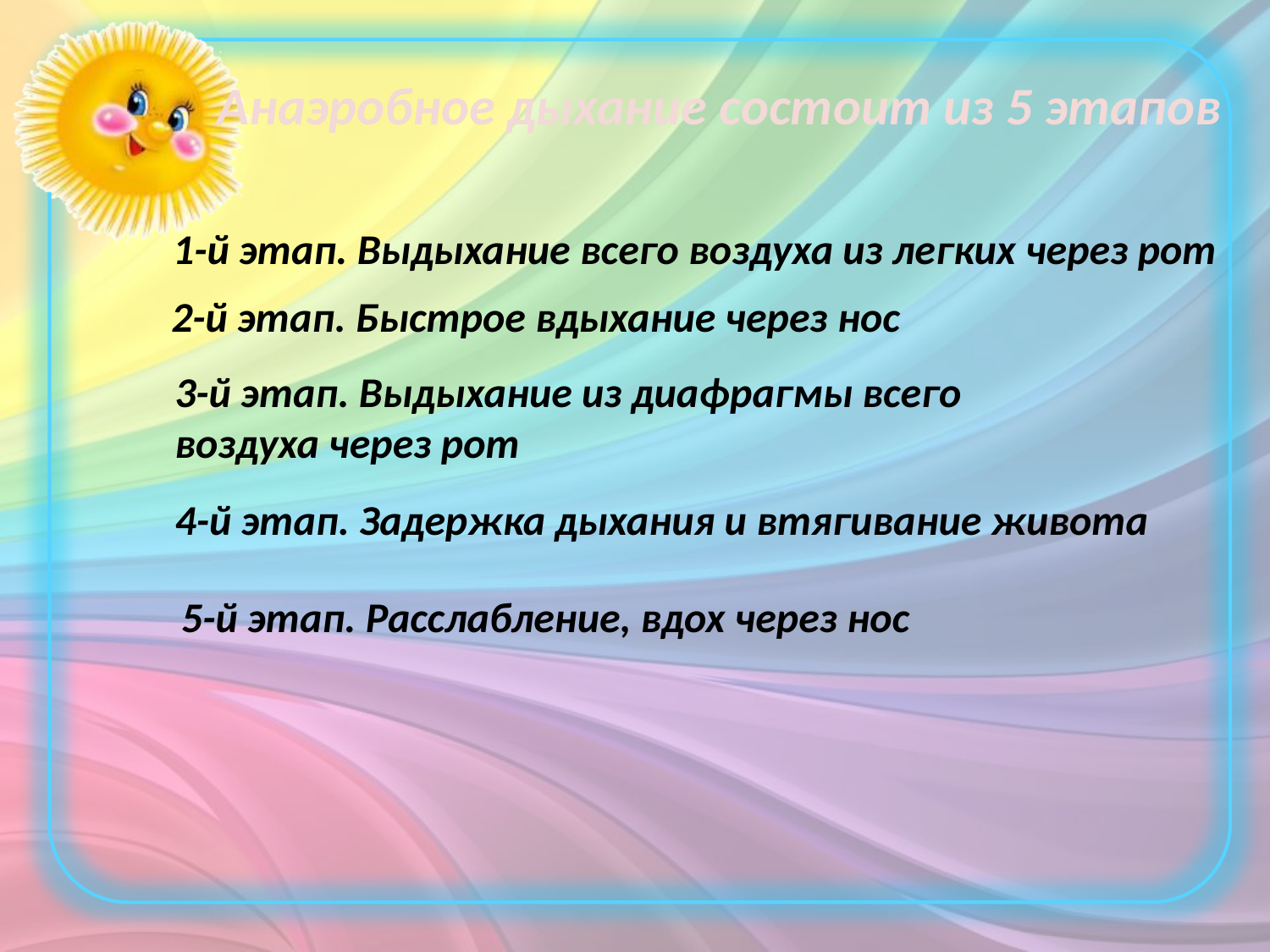

Анаэробное дыхание состоит из 5 этапов
1-й этап. Выдыхание всего воздуха из легких через рот

2-й этап. Быстрое вдыхание через нос

3-й этап. Выдыхание из диафрагмы всего
воздуха через рот

4-й этап. Задержка дыхания и втягивание живота

5-й этап. Расслабление, вдох через нос